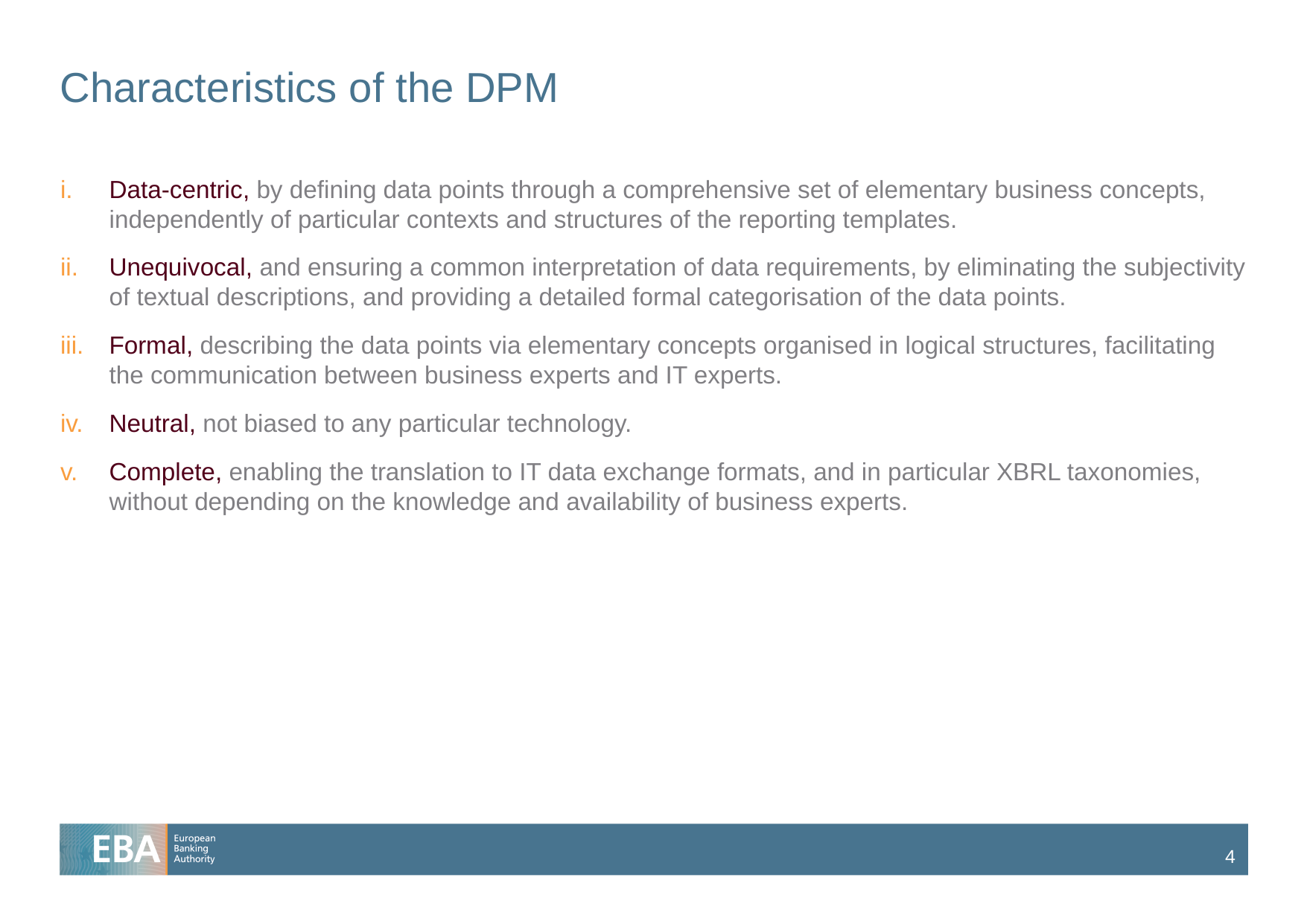

# Characteristics of the DPM
Data-centric, by defining data points through a comprehensive set of elementary business concepts, independently of particular contexts and structures of the reporting templates.
Unequivocal, and ensuring a common interpretation of data requirements, by eliminating the subjectivity of textual descriptions, and providing a detailed formal categorisation of the data points.
Formal, describing the data points via elementary concepts organised in logical structures, facilitating the communication between business experts and IT experts.
Neutral, not biased to any particular technology.
Complete, enabling the translation to IT data exchange formats, and in particular XBRL taxonomies, without depending on the knowledge and availability of business experts.